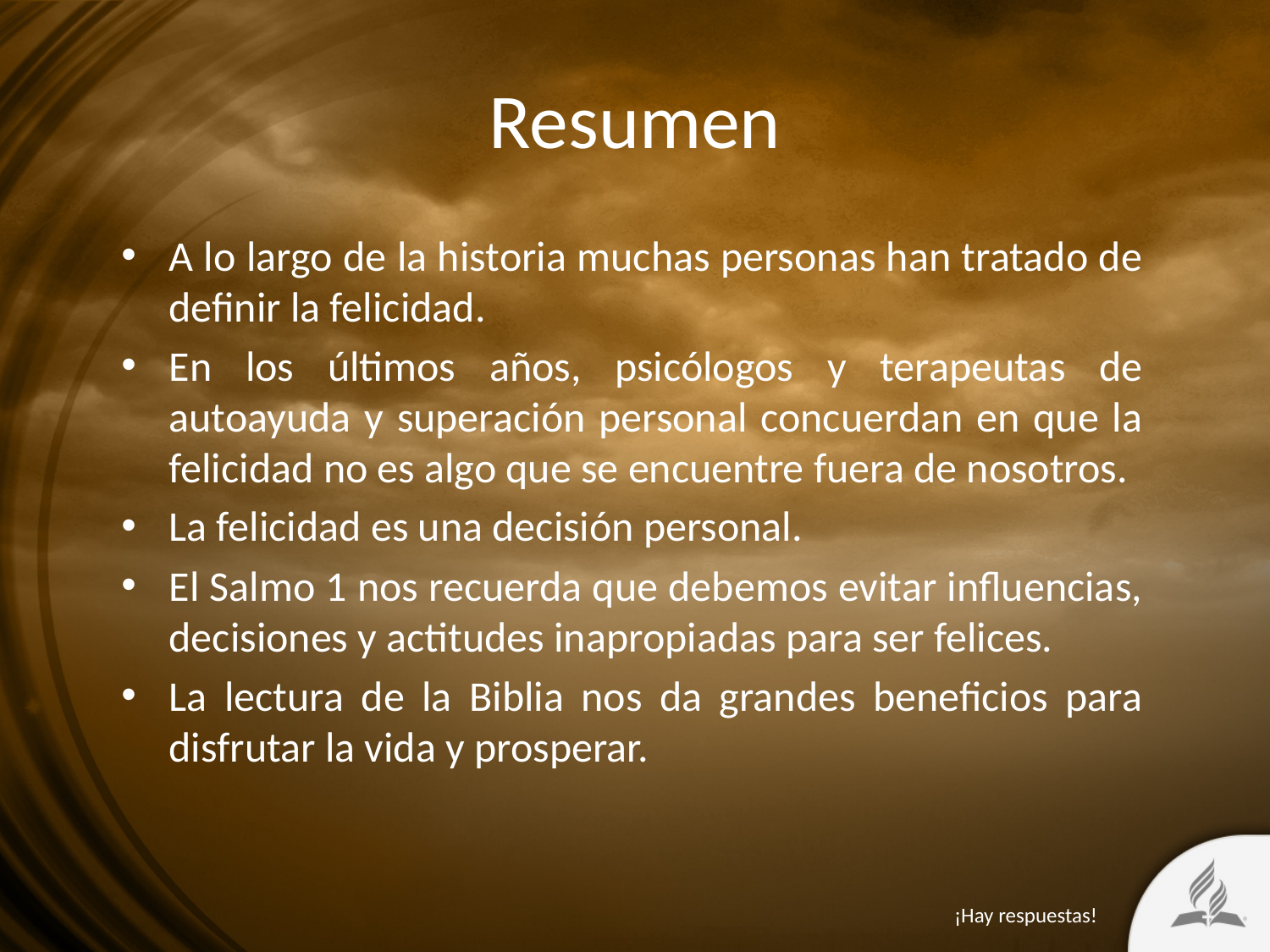

# Resumen
A lo largo de la historia muchas personas han tratado de definir la felicidad.
En los últimos años, psicólogos y terapeutas de autoayuda y superación personal concuerdan en que la felicidad no es algo que se encuentre fuera de nosotros.
La felicidad es una decisión personal.
El Salmo 1 nos recuerda que debemos evitar influencias, decisiones y actitudes inapropiadas para ser felices.
La lectura de la Biblia nos da grandes beneficios para disfrutar la vida y prosperar.
¡Hay respuestas!